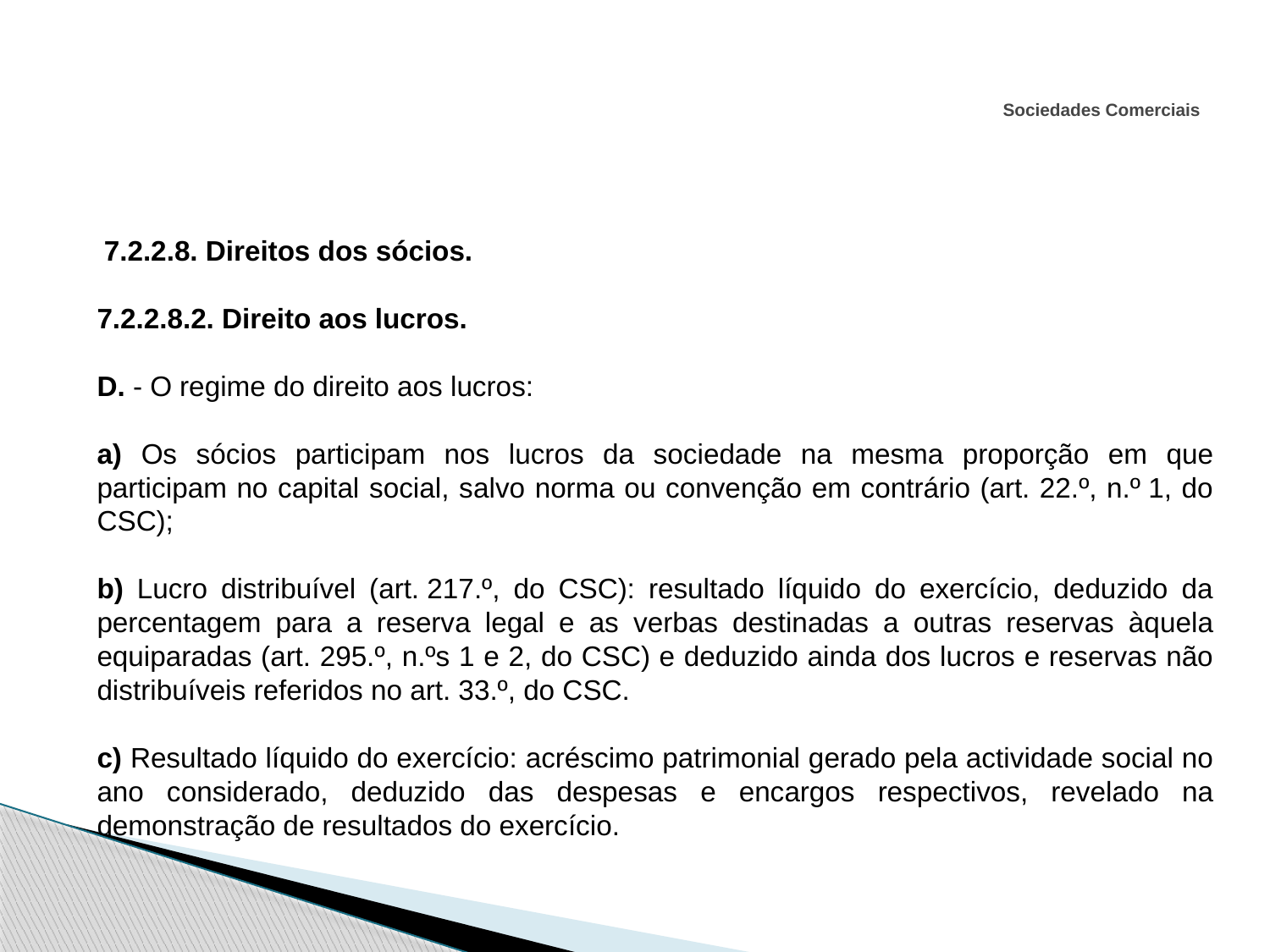

# Sociedades Comerciais
 7.2.2.8. Direitos dos sócios.

7.2.2.8.2. Direito aos lucros.

D. - O regime do direito aos lucros:

a) Os sócios participam nos lucros da sociedade na mesma proporção em que participam no capital social, salvo norma ou convenção em contrário (art. 22.º, n.º 1, do CSC);

b) Lucro distribuível (art. 217.º, do CSC): resultado líquido do exercício, deduzido da percentagem para a reserva legal e as verbas destinadas a outras reservas àquela equiparadas (art. 295.º, n.ºs 1 e 2, do CSC) e deduzido ainda dos lucros e reservas não distribuíveis referidos no art. 33.º, do CSC.

c) Resultado líquido do exercício: acréscimo patrimonial gerado pela actividade social no ano considerado, deduzido das despesas e encargos respectivos, revelado na demonstração de resultados do exercício.